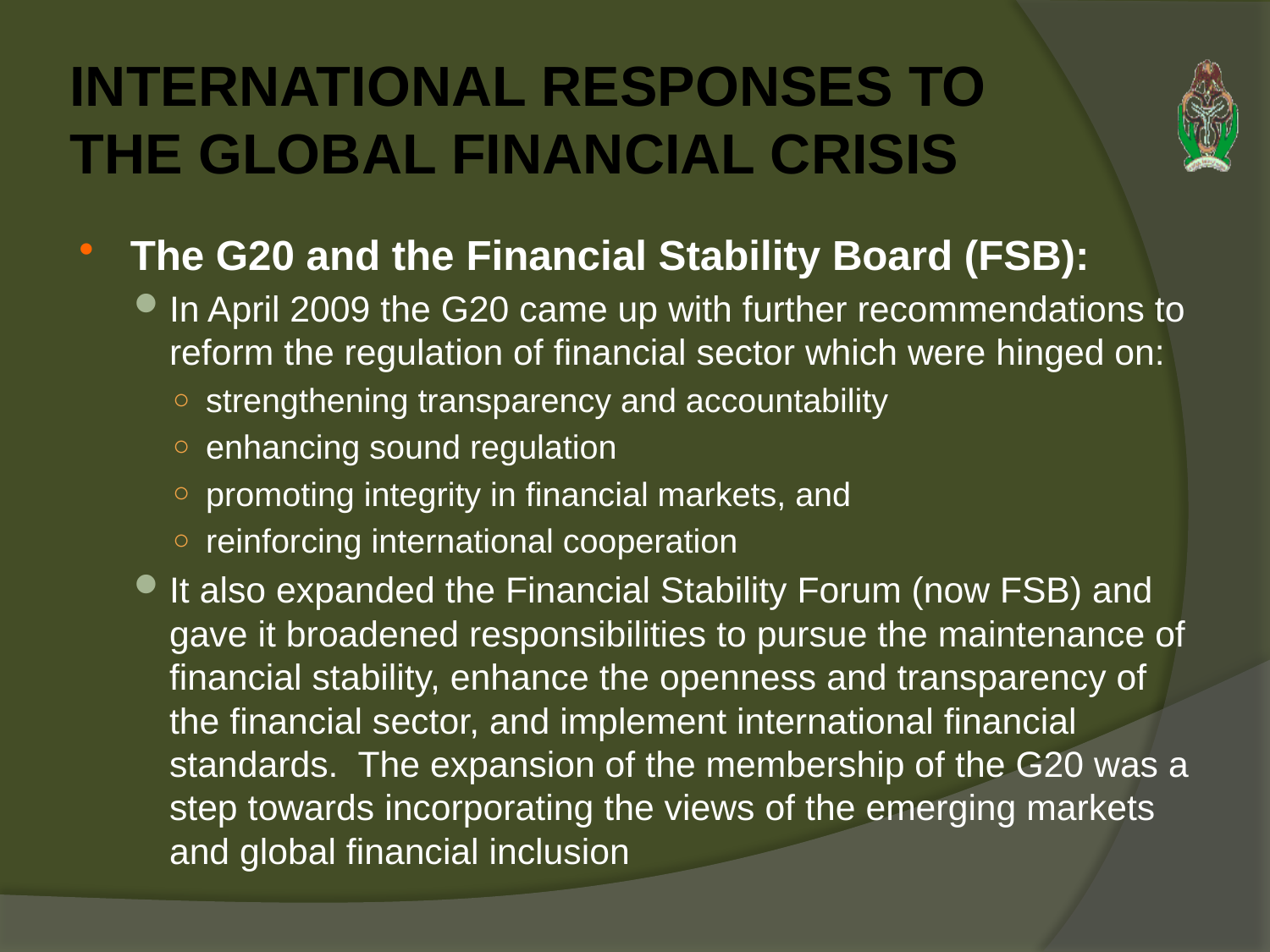

# INTERNATIONAL RESPONSES TO THE GLOBAL FINANCIAL CRISIS
The G20 and the Financial Stability Board (FSB):
In April 2009 the G20 came up with further recommendations to reform the regulation of financial sector which were hinged on:
strengthening transparency and accountability
enhancing sound regulation
promoting integrity in financial markets, and
reinforcing international cooperation
It also expanded the Financial Stability Forum (now FSB) and gave it broadened responsibilities to pursue the maintenance of financial stability, enhance the openness and transparency of the financial sector, and implement international financial standards.  The expansion of the membership of the G20 was a step towards incorporating the views of the emerging markets and global financial inclusion